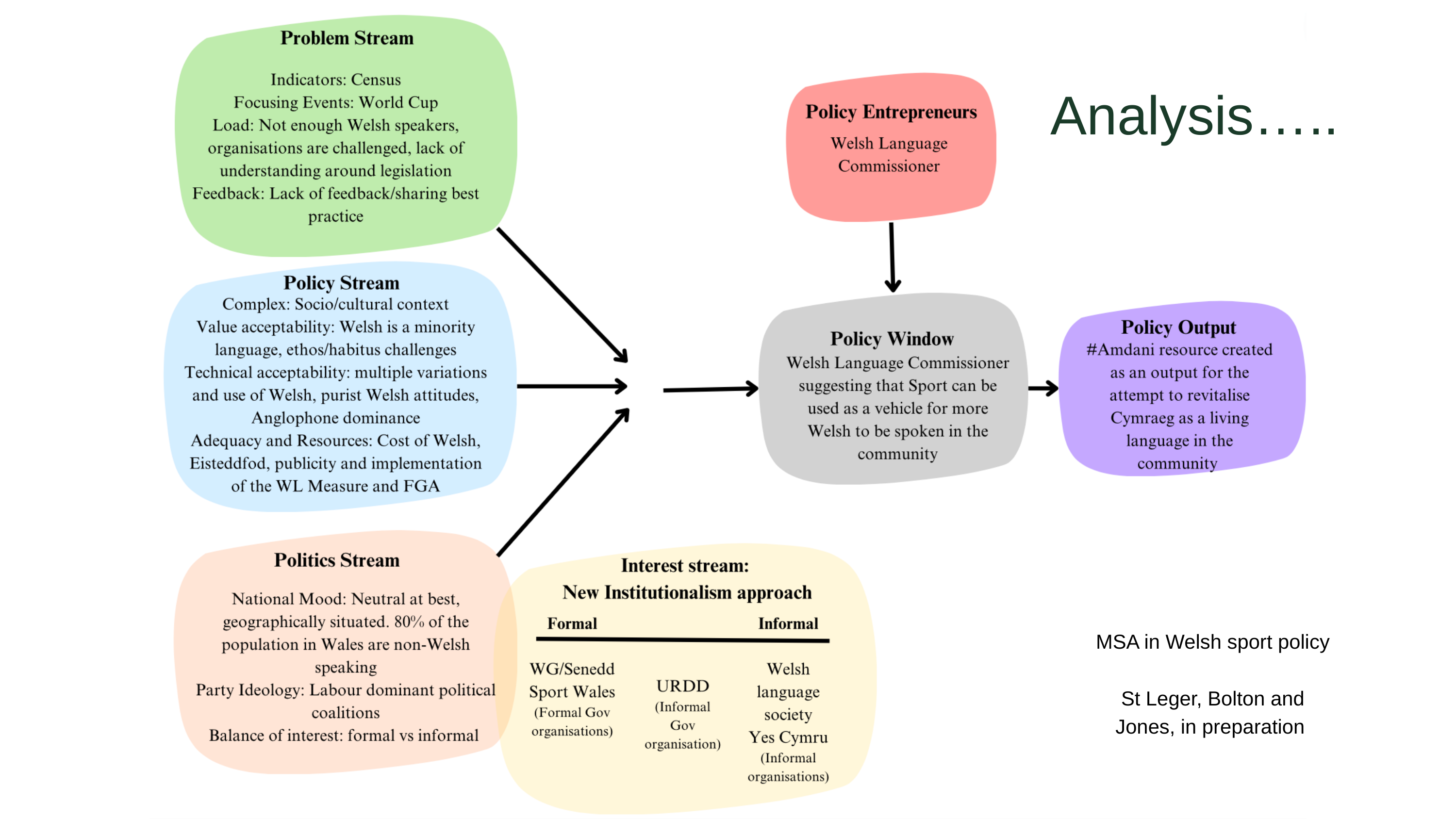

Analysis…..
MSA in Welsh sport policy

St Leger, Bolton and
Jones, in preparation